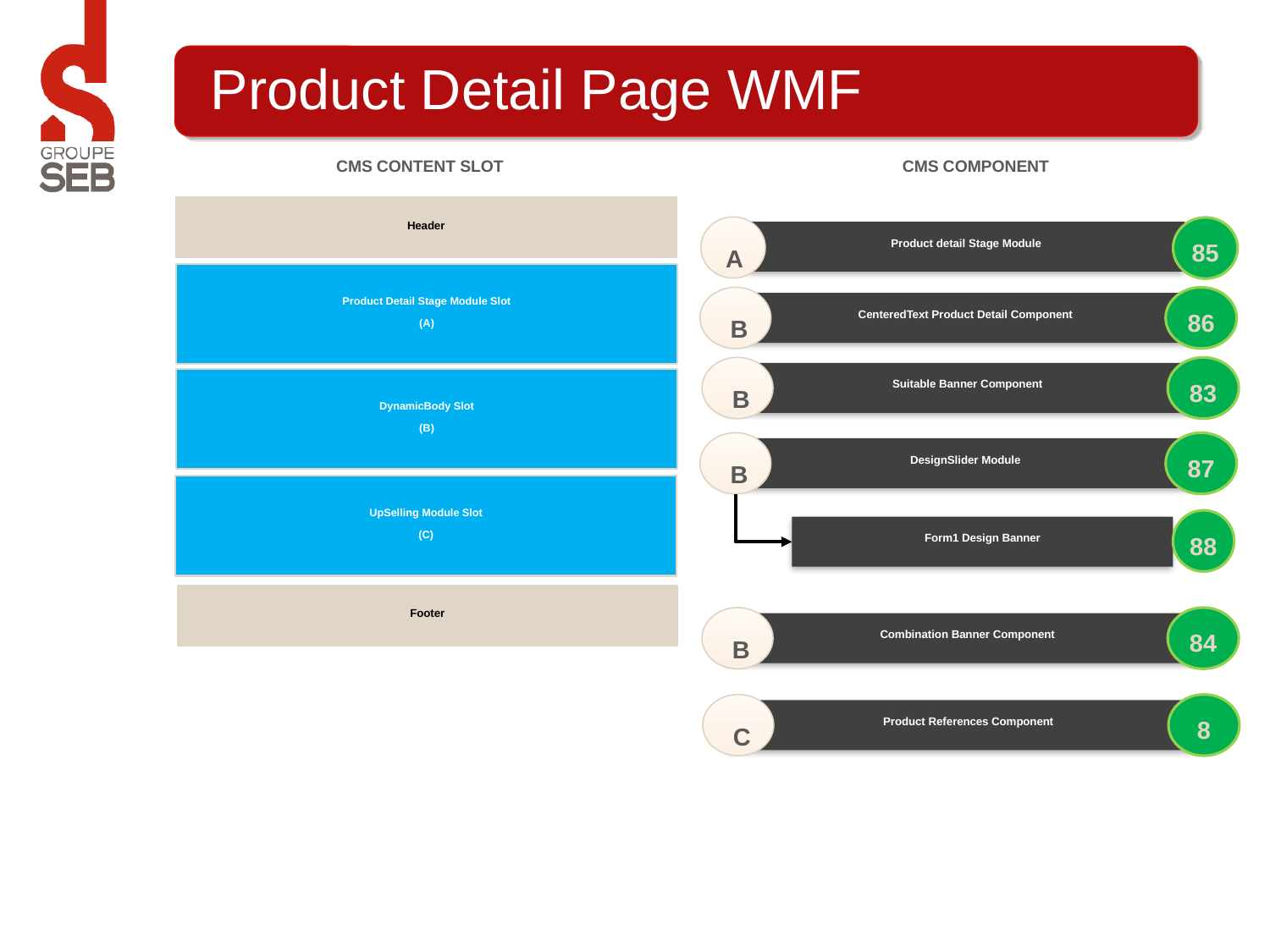

# Product Detail Page WMF
CMS Content Slot
CMS Component
Header
A
85
Product detail Stage Module
Product Detail Stage Module Slot
(A)
B
86
CenteredText Product Detail Component
B
83
Suitable Banner Component
DynamicBody Slot
(B)
B
87
DesignSlider Module
UpSelling Module Slot
(C)
88
Form1 Design Banner
Footer
B
84
Combination Banner Component
C
8
Product References Component